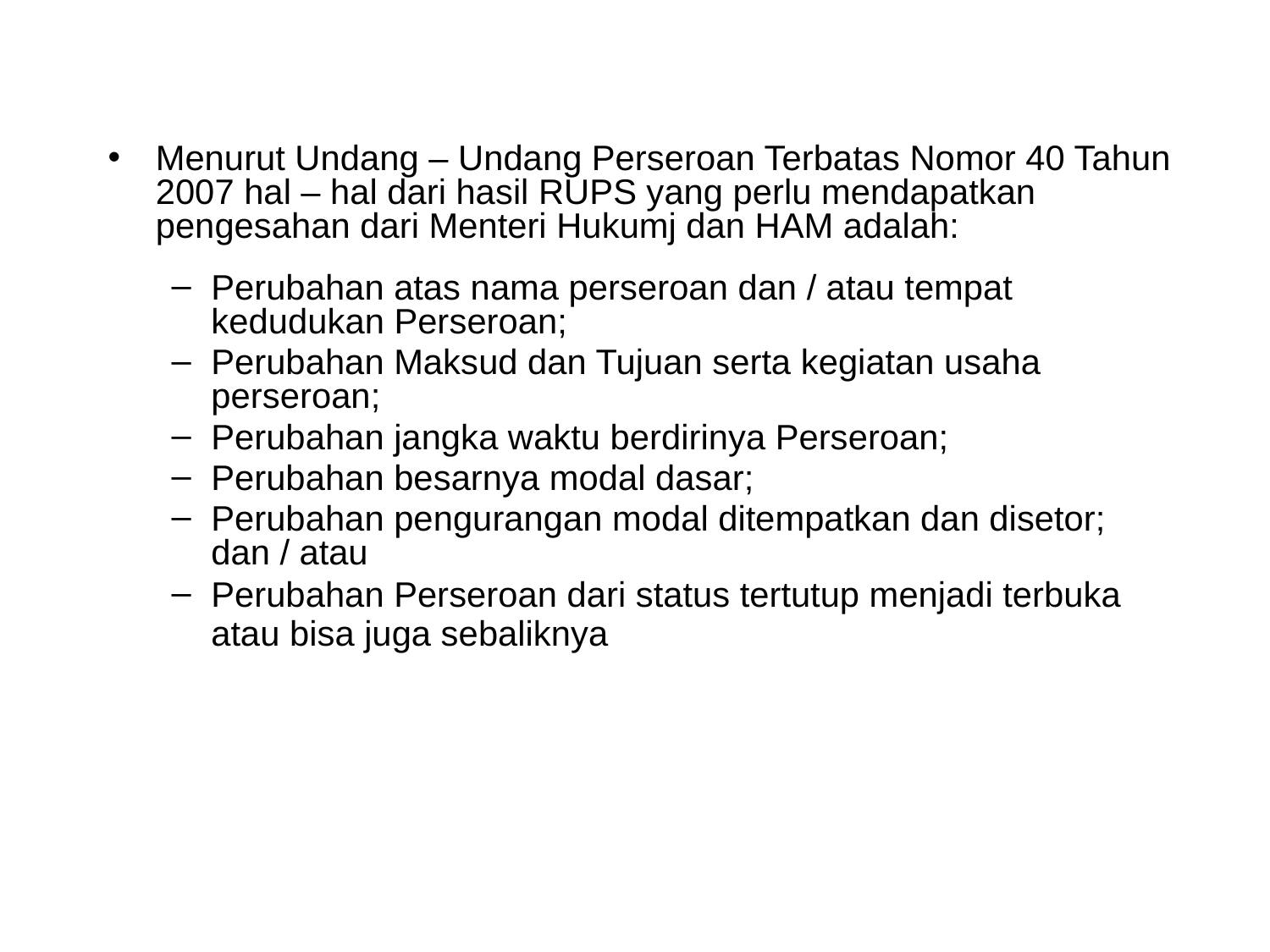

Menurut Undang – Undang Perseroan Terbatas Nomor 40 Tahun 2007 hal – hal dari hasil RUPS yang perlu mendapatkan pengesahan dari Menteri Hukumj dan HAM adalah:

Perubahan atas nama perseroan dan / atau tempat kedudukan Perseroan;
Perubahan Maksud dan Tujuan serta kegiatan usaha perseroan;
Perubahan jangka waktu berdirinya Perseroan;
Perubahan besarnya modal dasar;
Perubahan pengurangan modal ditempatkan dan disetor; dan / atau
Perubahan Perseroan dari status tertutup menjadi terbuka atau bisa juga sebaliknya